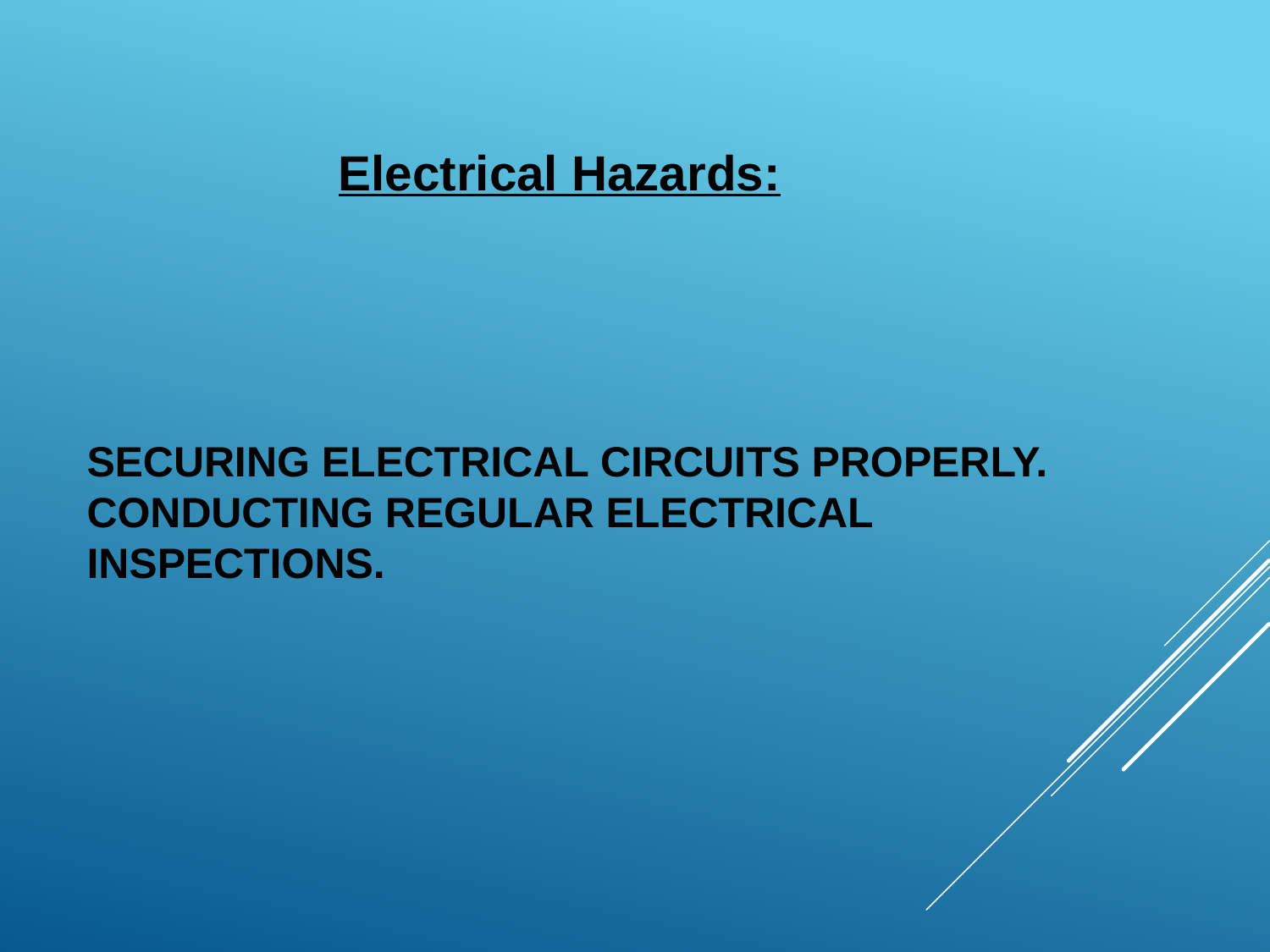

Electrical Hazards:

# Securing electrical circuits properly. Conducting regular electrical inspections.